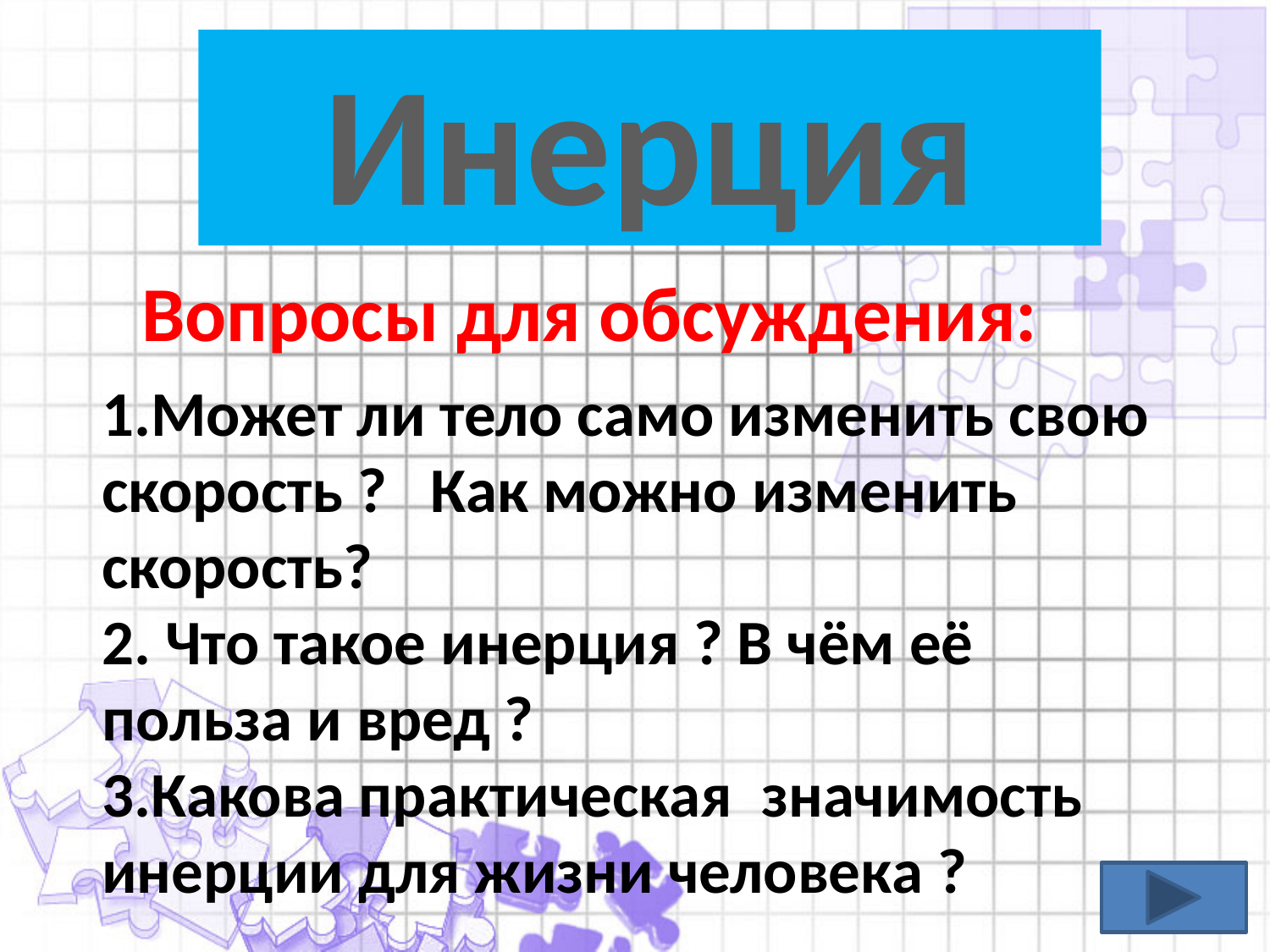

Инерция

Вопросы для обсуждения:
1.Может ли тело само изменить свою скорость ?   Как можно изменить  скорость?
2. Что такое инерция ? В чём её польза и вред ?
3.Какова практическая  значимость
инерции для жизни человека ?